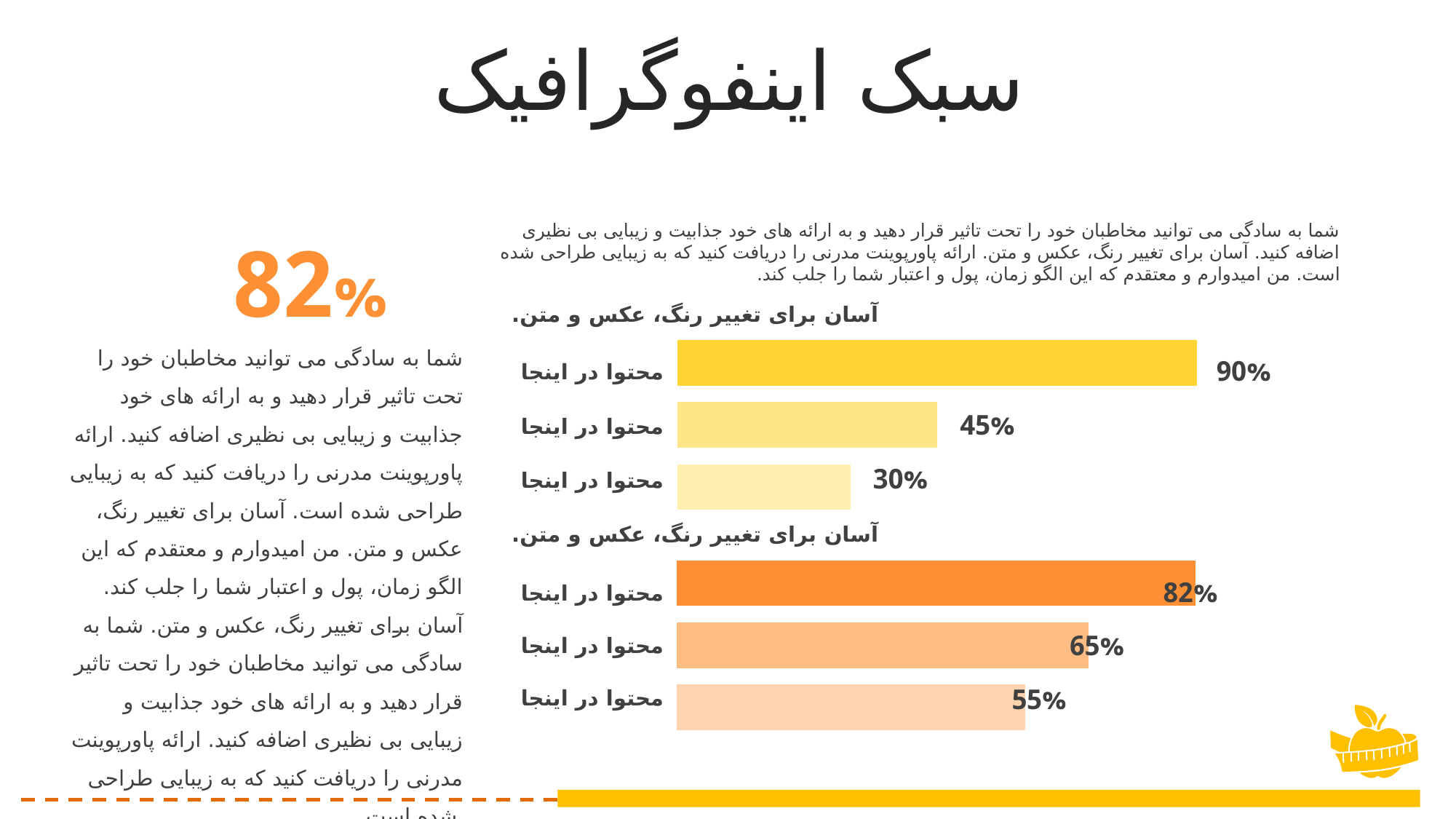

سبک اینفوگرافیک
شما به سادگی می توانید مخاطبان خود را تحت تاثیر قرار دهید و به ارائه های خود جذابیت و زیبایی بی نظیری اضافه کنید. آسان برای تغییر رنگ، عکس و متن. ارائه پاورپوینت مدرنی را دریافت کنید که به زیبایی طراحی شده است. من امیدوارم و معتقدم که این الگو زمان، پول و اعتبار شما را جلب کند.
82%
آسان برای تغییر رنگ، عکس و متن.
شما به سادگی می توانید مخاطبان خود را تحت تاثیر قرار دهید و به ارائه های خود جذابیت و زیبایی بی نظیری اضافه کنید. ارائه پاورپوینت مدرنی را دریافت کنید که به زیبایی طراحی شده است. آسان برای تغییر رنگ، عکس و متن. من امیدوارم و معتقدم که این الگو زمان، پول و اعتبار شما را جلب کند. آسان برای تغییر رنگ، عکس و متن. شما به سادگی می توانید مخاطبان خود را تحت تاثیر قرار دهید و به ارائه های خود جذابیت و زیبایی بی نظیری اضافه کنید. ارائه پاورپوینت مدرنی را دریافت کنید که به زیبایی طراحی شده است.

### Chart

| Category |  |
|---|---|
90%
محتوا در اینجا
45%
محتوا در اینجا
30%
محتوا در اینجا
آسان برای تغییر رنگ، عکس و متن.

### Chart

| Category |  |
|---|---|
82%
محتوا در اینجا
65%
محتوا در اینجا
55%
محتوا در اینجا